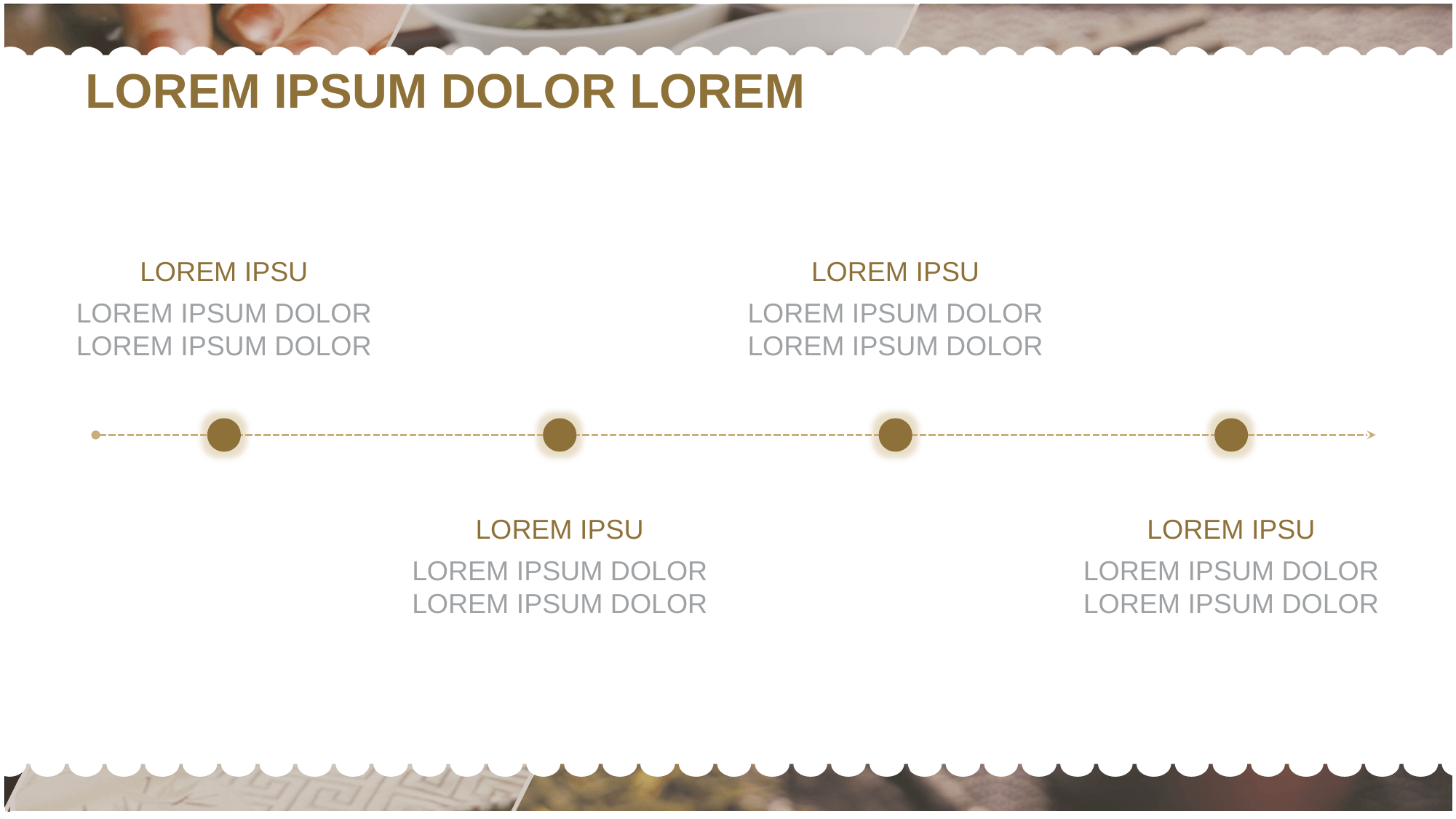

LOREM IPSUM DOLOR LOREM
LOREM IPSU
LOREM IPSU
LOREM IPSUM DOLOR LOREM IPSUM DOLOR
LOREM IPSUM DOLOR LOREM IPSUM DOLOR

LOREM IPSU
LOREM IPSU
LOREM IPSUM DOLOR LOREM IPSUM DOLOR
LOREM IPSUM DOLOR LOREM IPSUM DOLOR